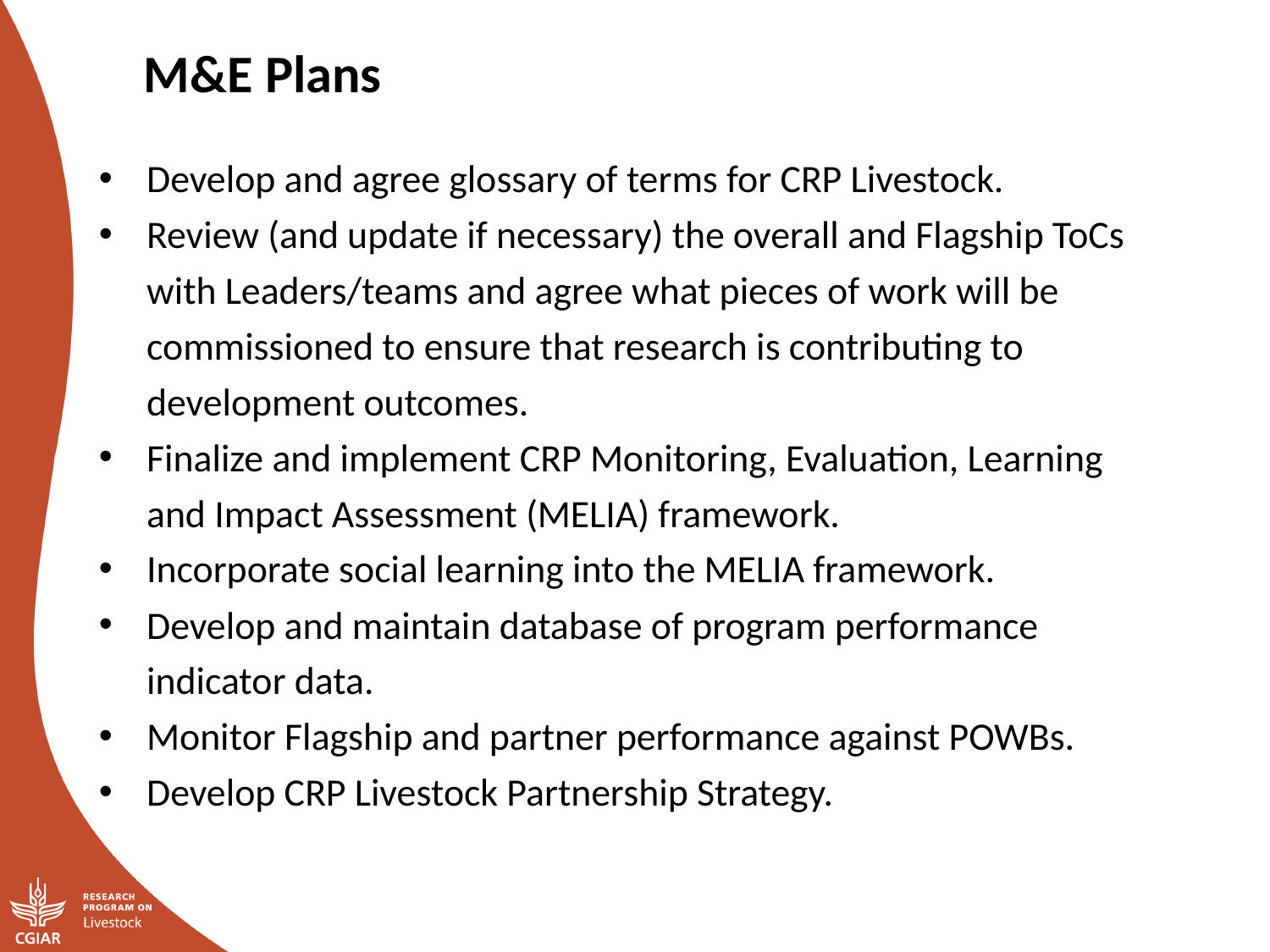

M&E Plans
Develop and agree glossary of terms for CRP Livestock.
Review (and update if necessary) the overall and Flagship ToCs with Leaders/teams and agree what pieces of work will be commissioned to ensure that research is contributing to development outcomes.
Finalize and implement CRP Monitoring, Evaluation, Learning and Impact Assessment (MELIA) framework.
Incorporate social learning into the MELIA framework.
Develop and maintain database of program performance indicator data.
Monitor Flagship and partner performance against POWBs.
Develop CRP Livestock Partnership Strategy.